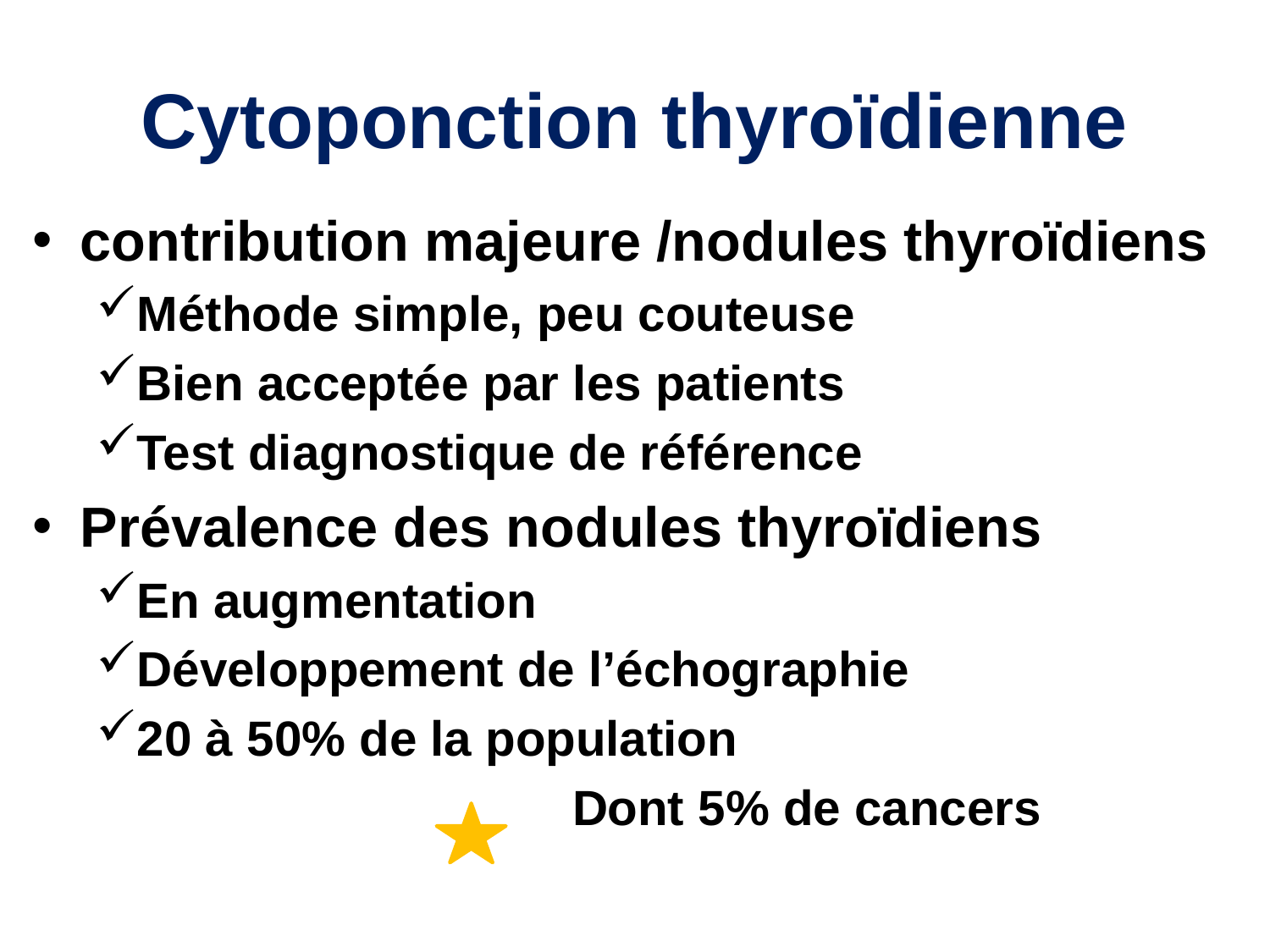

# Cytoponction thyroïdienne
contribution majeure /nodules thyroïdiens
Méthode simple, peu couteuse
Bien acceptée par les patients
Test diagnostique de référence
Prévalence des nodules thyroïdiens
En augmentation
Développement de l’échographie
20 à 50% de la population
				Dont 5% de cancers